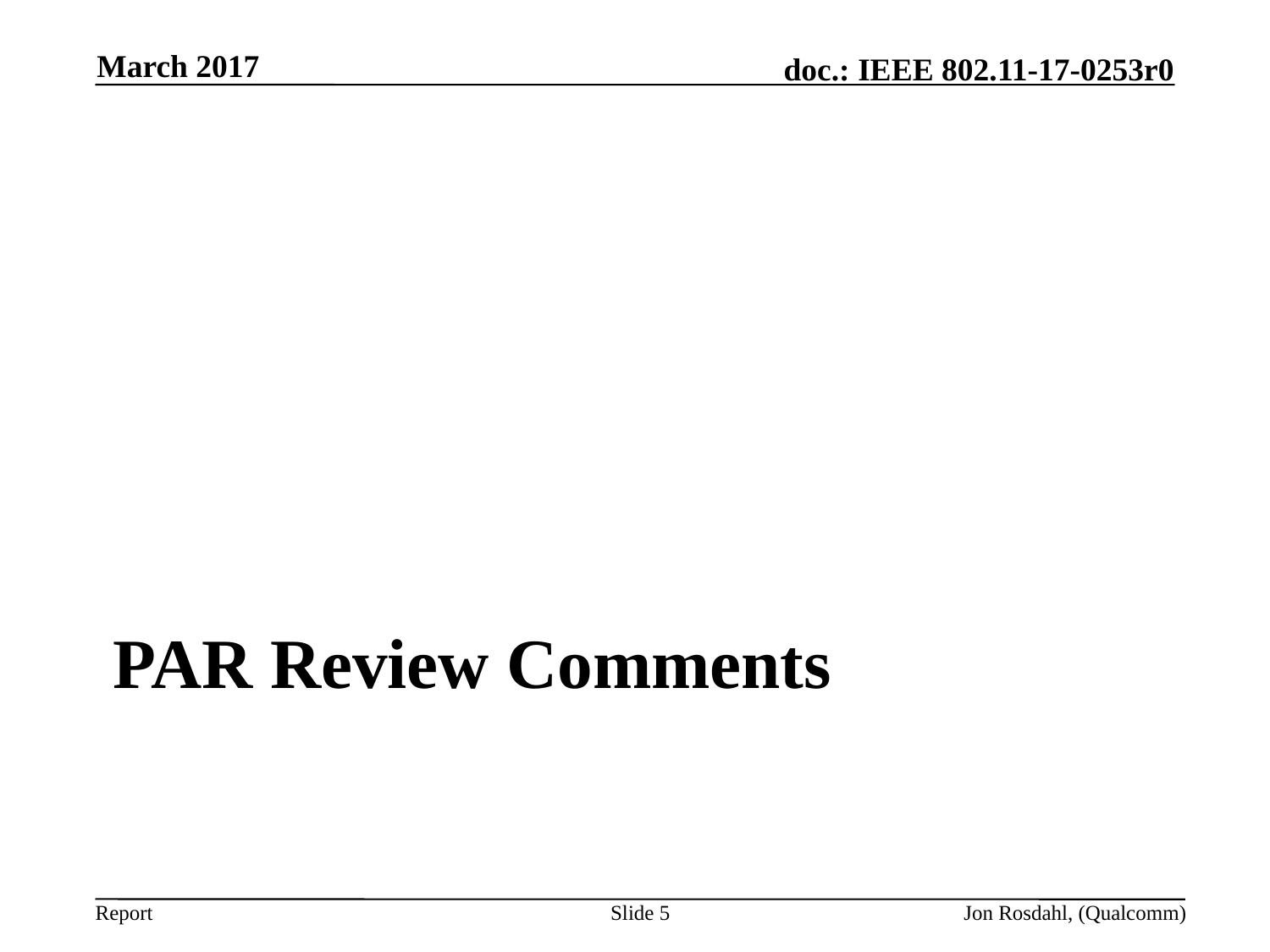

March 2017

# Par Review Comments
Slide 5
Jon Rosdahl, (Qualcomm)